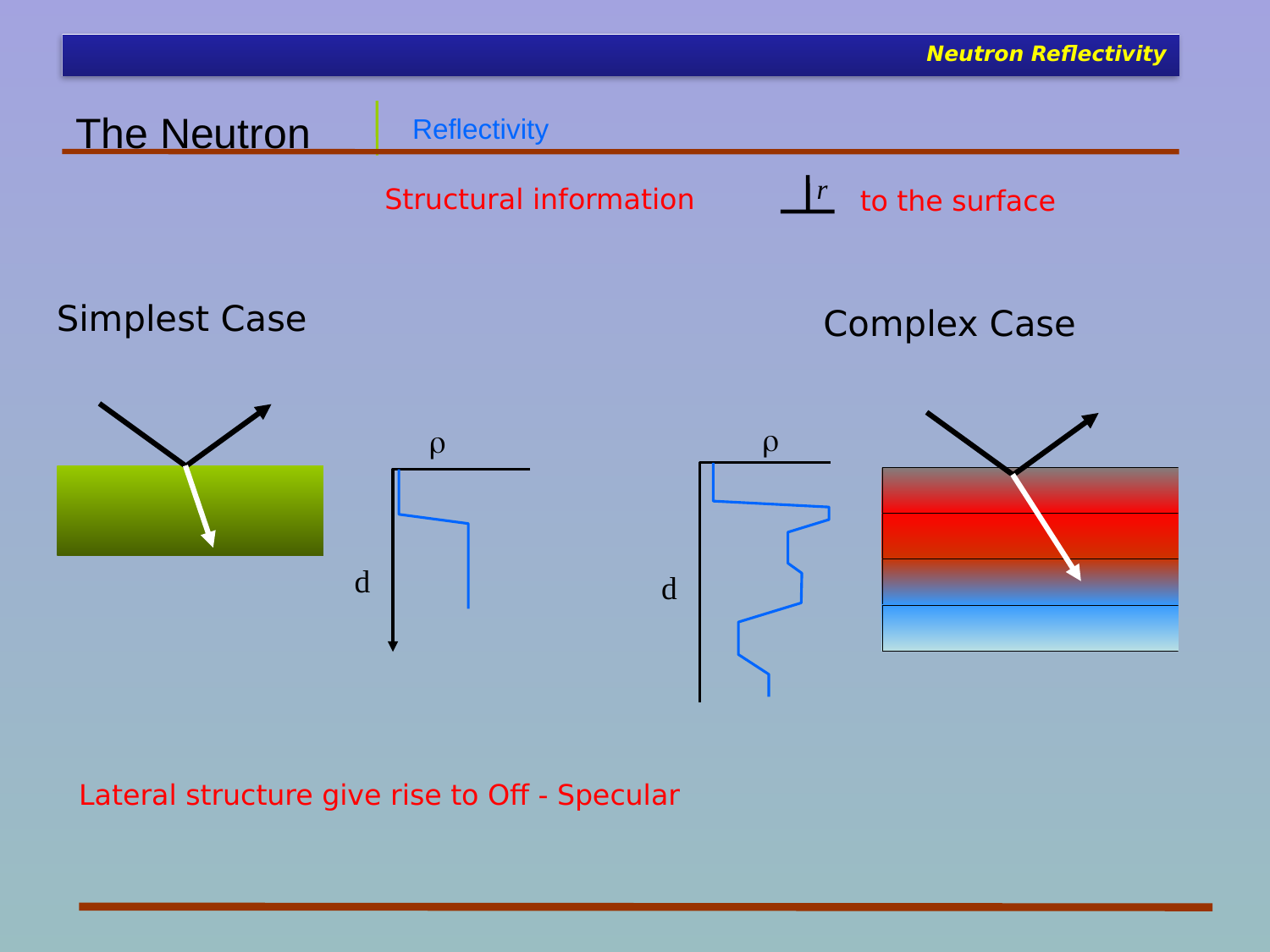

Neutron Reflectivity
The Neutron

Reflectivity

r

Structural information
to the surface

Simplest Case

ρ

d
Complex Case

ρ

d
Lateral structure give rise to Off - Specular